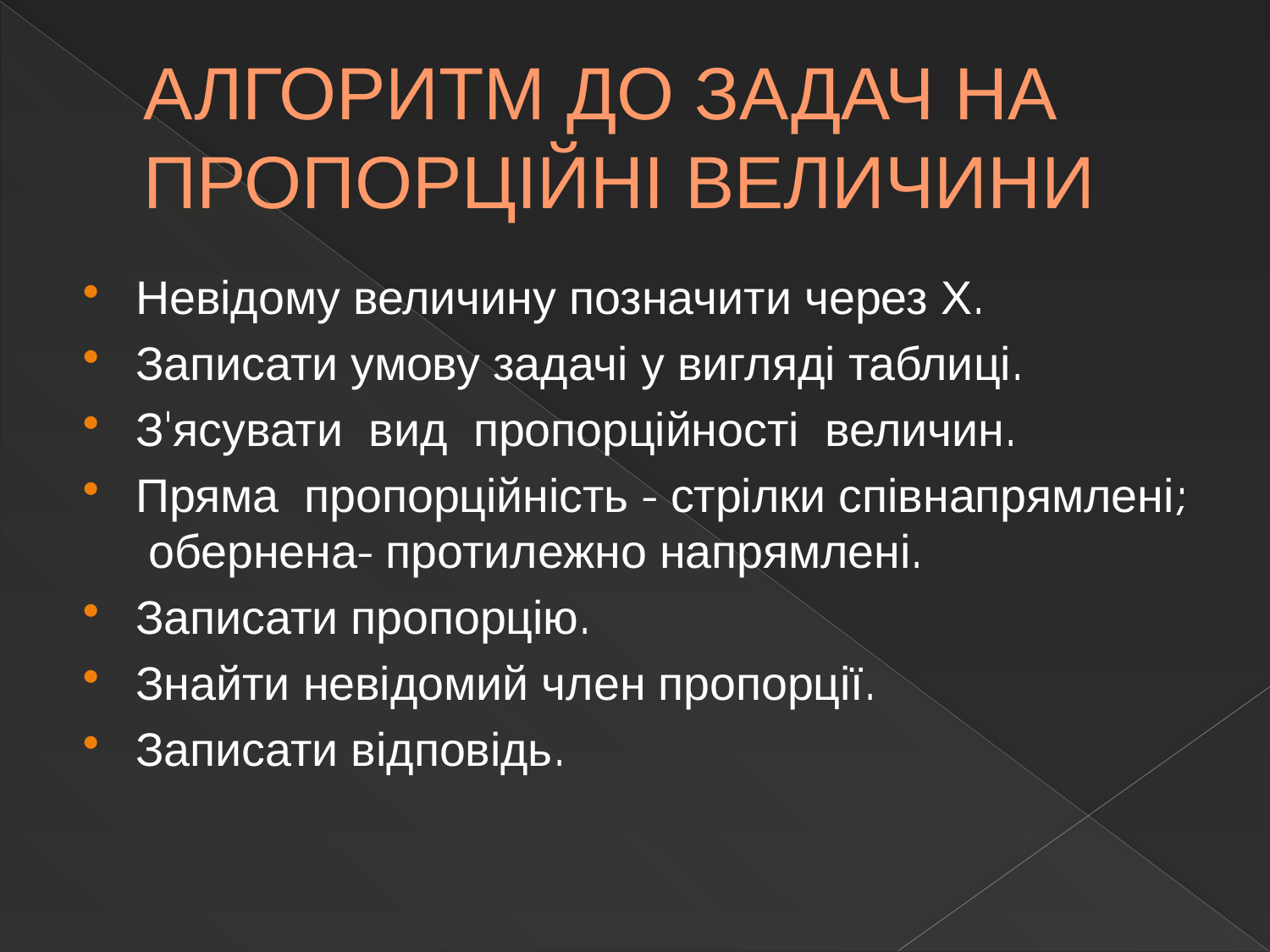

# АЛГОРИТМ ДО ЗАДАЧ НА ПРОПОРЦІЙНІ ВЕЛИЧИНИ
Невідому величину позначити через Х.
Записати умову задачі у вигляді таблиці.
З'ясувати  вид  пропорційності  величин.
Пряма  пропорційність - стрілки співнапрямлені;  обернена- протилежно напрямлені.
Записати пропорцію.
Знайти невідомий член пропорції.
Записати відповідь.